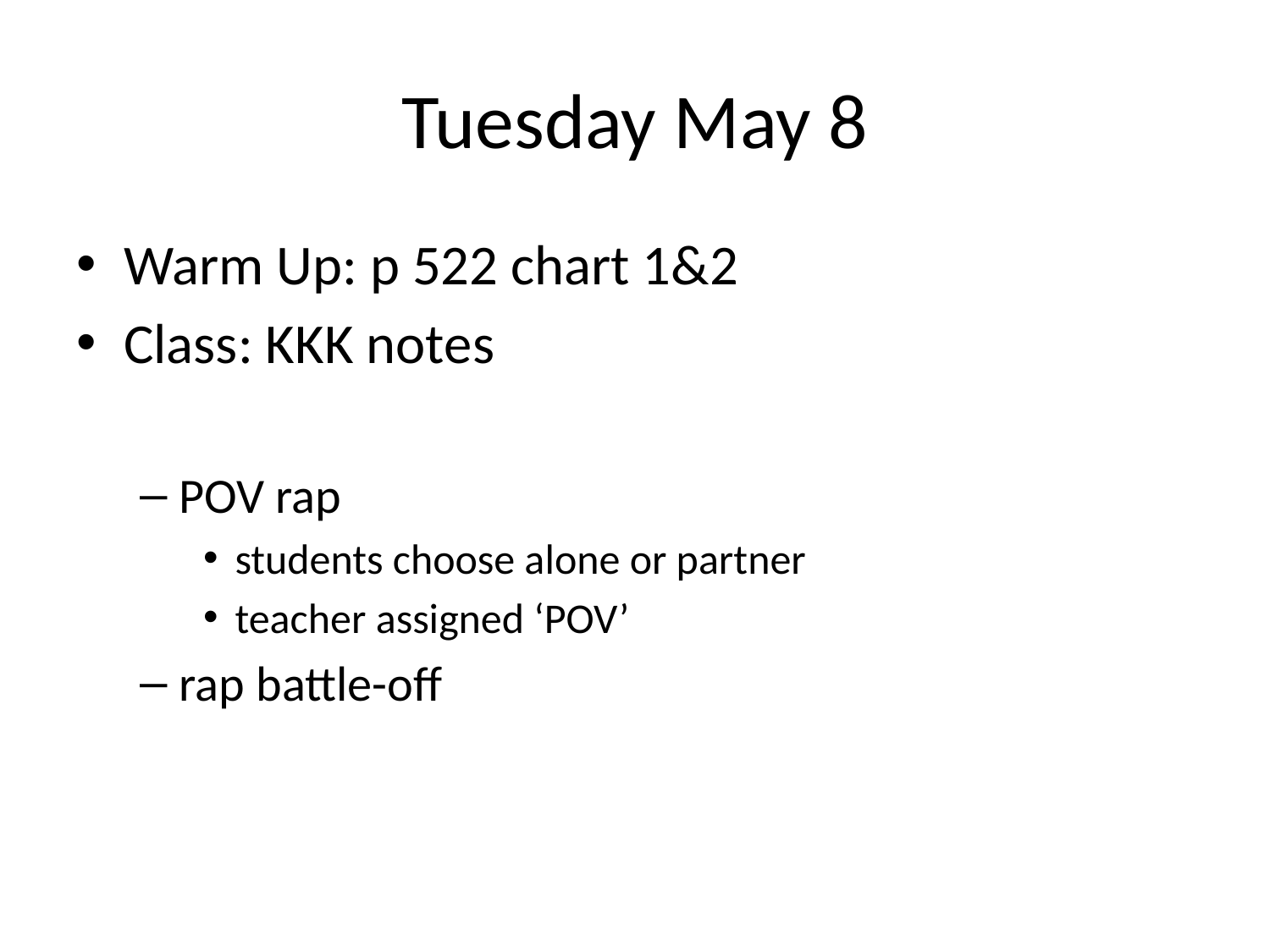

# Tuesday May 8
Warm Up: p 522 chart 1&2
Class: KKK notes

POV rap
students choose alone or partner
teacher assigned ‘POV’
rap battle-off